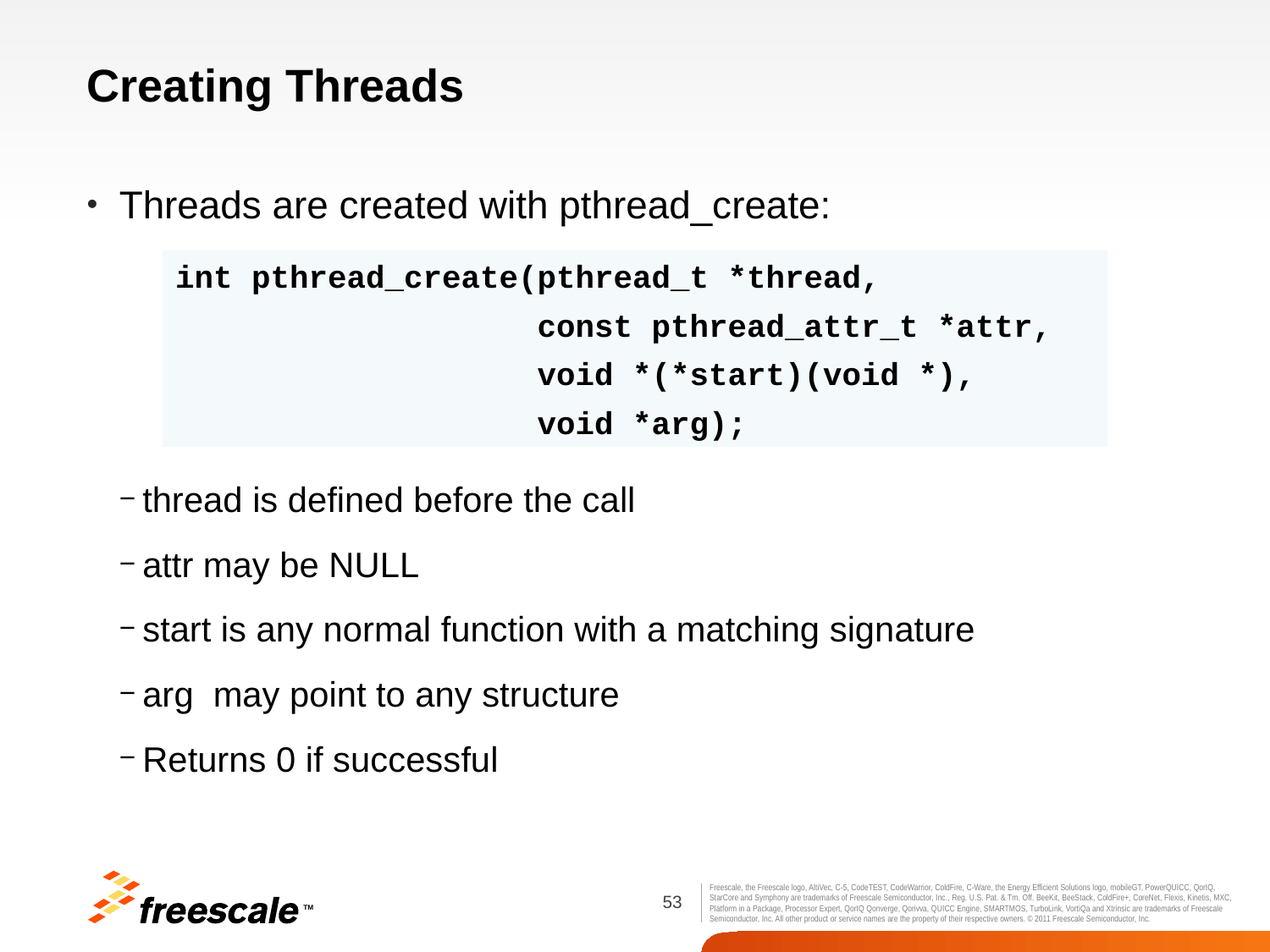

# Creating Threads
Threads are created with pthread_create:

thread is defined before the call
attr may be NULL
start is any normal function with a matching signature
arg  may point to any structure
Returns 0 if successful

int pthread_create(pthread_t *thread,
                   const pthread_attr_t *attr,
                   void *(*start)(void *),
                   void *arg);